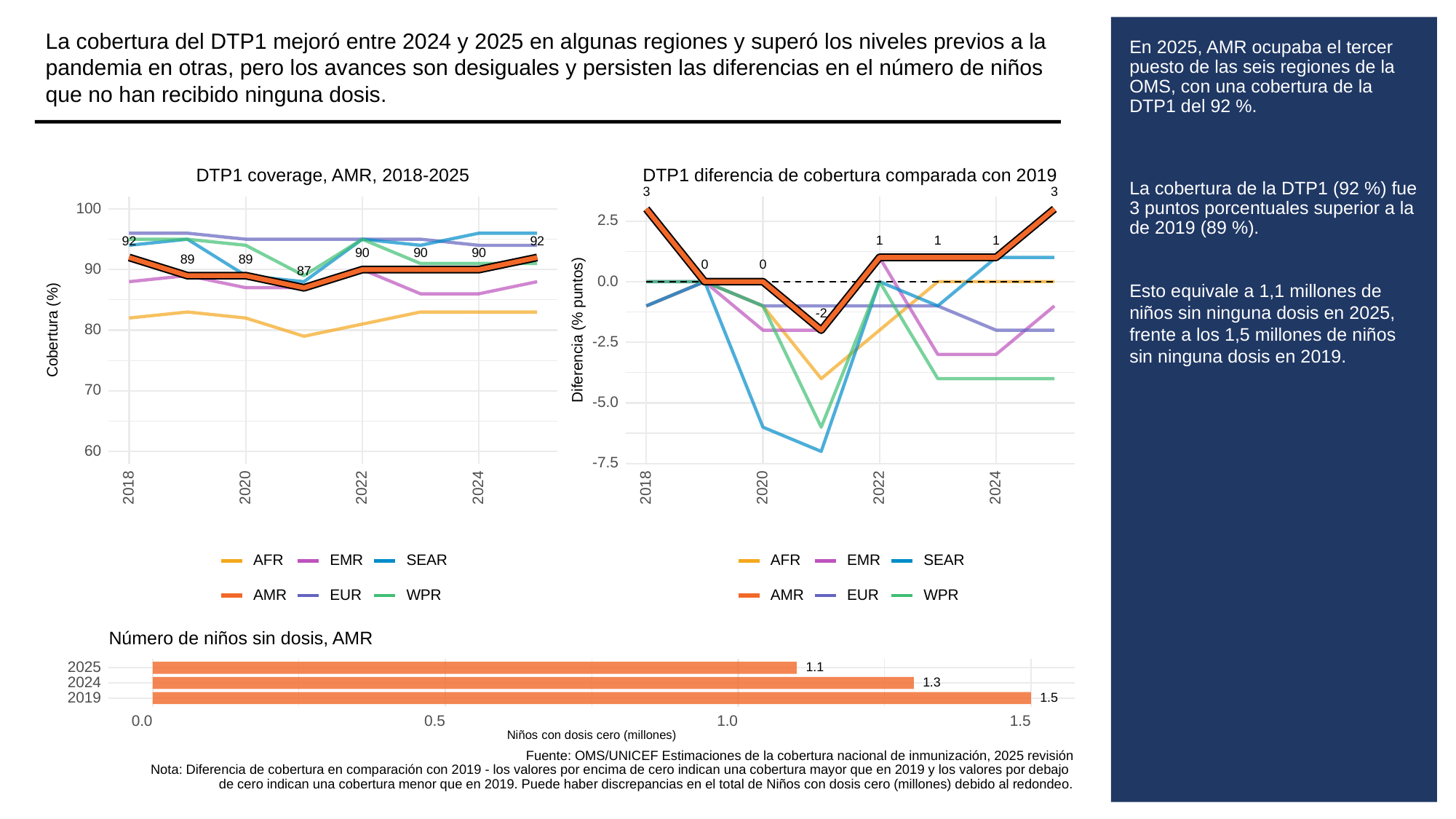

La cobertura del DTP1 mejoró entre 2024 y 2025 en algunas regiones y superó los niveles previos a la pandemia en otras, pero los avances son desiguales y persisten las diferencias en el número de niños que no han recibido ninguna dosis.
# En 2025, AMR ocupaba el tercer puesto de las seis regiones de la OMS, con una cobertura de la DTP1 del 92 %.

La cobertura de la DTP1 (92 %) fue 3 puntos porcentuales superior a la de 2019 (89 %).

Esto equivale a 1,1 millones de niños sin ninguna dosis en 2025, frente a los 1,5 millones de niños sin ninguna dosis en 2019.

DTP1 coverage, AMR, 2018-2025
DTP1 diferencia de cobertura comparada con 2019
3
3

100

2.5

1
1
1
92
92

90
90
90

89
89

0
0
90
87

0.0

-2

Cobertura (%)
Diferencia (% puntos)
80

-2.5

70

-5.0

60

-7.5

2018
2020
2022
2024
2018
2020
2022
2024
SEAR
SEAR
AFR
EMR
AFR
EMR

EUR
EUR
AMR
WPR
AMR
WPR

Número de niños sin dosis, AMR

2025
1.1

2024
1.3

2019
1.5

0.0
0.5
1.0
1.5
Niños con dosis cero (millones)
Fuente: OMS/UNICEF Estimaciones de la cobertura nacional de inmunización, 2025 revisión
Nota: Diferencia de cobertura en comparación con 2019 - los valores por encima de cero indican una cobertura mayor que en 2019 y los valores por debajo
de cero indican una cobertura menor que en 2019. Puede haber discrepancias en el total de Niños con dosis cero (millones) debido al redondeo.